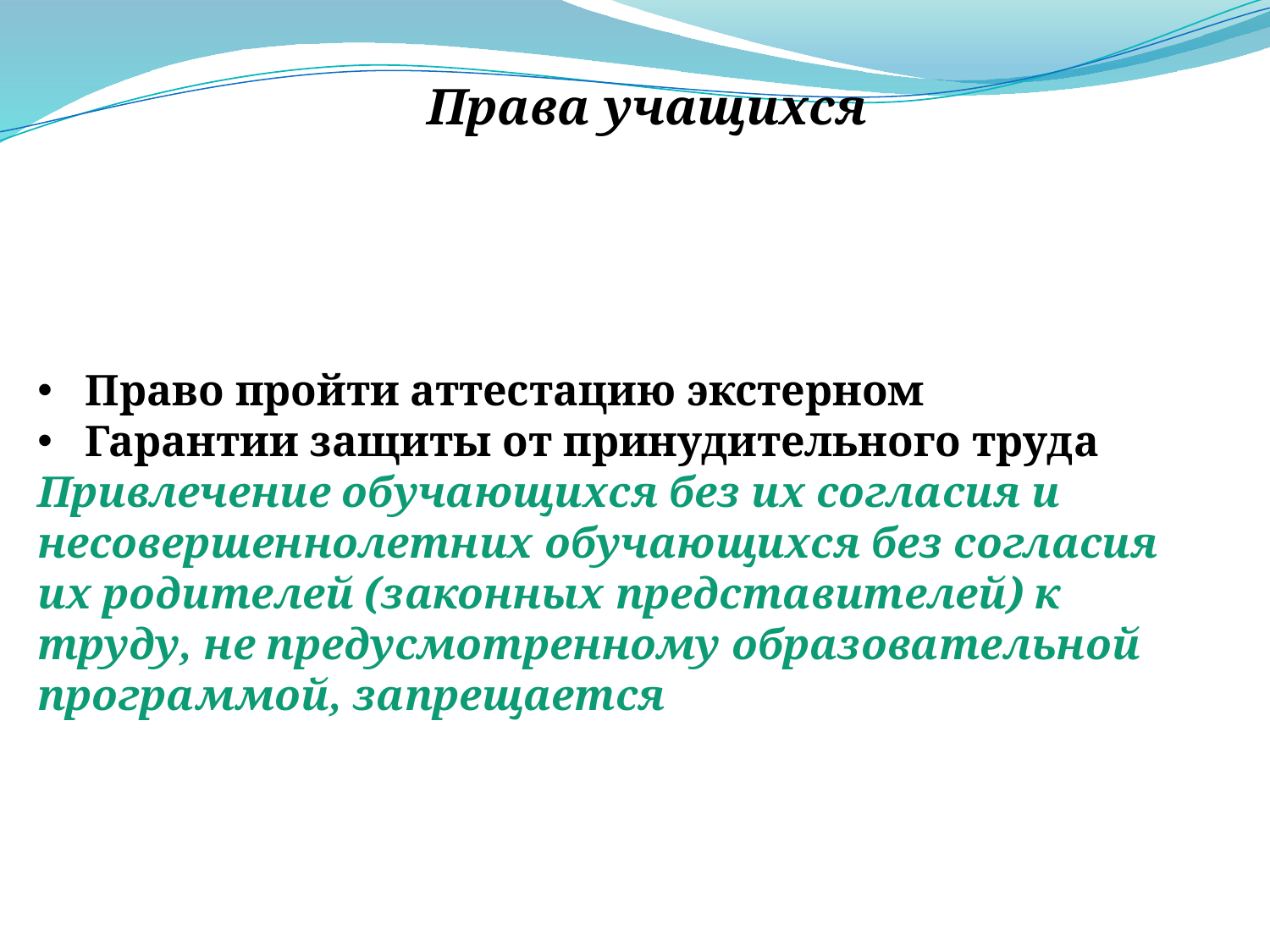

Права учащихся
Право пройти аттестацию экстерном
Гарантии защиты от принудительного труда
Привлечение обучающихся без их согласия и несовершеннолетних обучающихся без согласия их родителей (законных представителей) к труду, не предусмотренному образовательной программой, запрещается